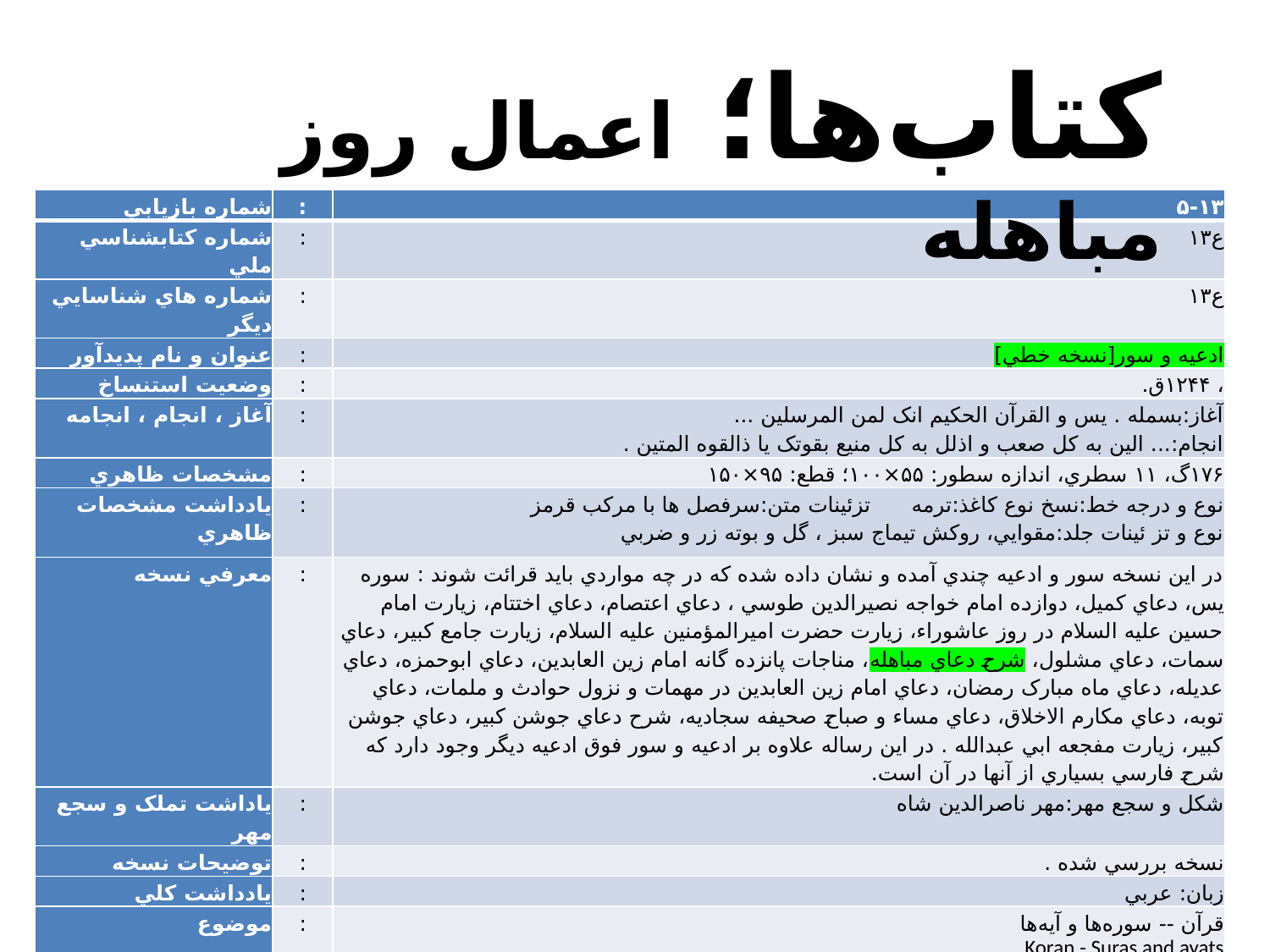

کتاب‌ها؛ اعمال روز مباهله
| ‏شماره بازيابي | : | ۵-۱۳ |
| --- | --- | --- |
| ‏شماره کتابشناسي ملي | : | ‏‫ع۱۳ |
| ‏شماره هاي شناسايي ديگر | : | ‏‫ع۱۳ |
| ‏عنوان و نام پديدآور | : | ادعيه و سور[نسخه خطي] |
| ‏وضعيت استنساخ | : | ، ۱۲۴۴ق. |
| ‏آغاز ، انجام ، انجامه | : | آغاز:بسمله . يس و القرآن الحکيم انک لمن المرسلين ... انجام:... الين به کل صعب و اذلل به کل منيع بقوتک يا ذالقوه المتين . |
| ‏مشخصات ظاهري | : | ۱۷۶گ، ۱۱ سطري، اندازه سطور: ۵۵×۱۰۰؛ قطع: ۹۵×۱۵۰ |
| ‏يادداشت مشخصات ظاهري | : | نوع و درجه خط:نسخ نوع کاغذ:ترمه تزئينات متن:سرفصل ها با مرکب قرمز نوع و تز ئينات جلد:مقوايي، روکش تيماج سبز ، گل و بوته زر و ضربي |
| ‏معرفي نسخه | : | در اين نسخه سور و ادعيه چندي آمده و نشان داده شده که در چه مواردي بايد قرائت شوند : سوره يس، دعاي کميل، دوازده امام خواجه نصيرالدين طوسي ، دعاي اعتصام، دعاي اختتام، زيارت امام حسين عليه السلام در روز عاشوراء، زيارت حضرت اميرالمؤمنين عليه السلام، زيارت جامع کبير، دعاي سمات، دعاي مشلول، شرح دعاي مباهله، مناجات پانزده گانه امام زين العابدين، دعاي ابوحمزه، دعاي عديله، دعاي ماه مبارک رمضان، دعاي امام زين العابدين در مهمات و نزول حوادث و ملمات، دعاي توبه، دعاي مکارم الاخلاق، دعاي مساء و صباح صحيفه سجاديه، شرح دعاي جوشن کبير، دعاي جوشن کبير، زيارت مفجعه ابي عبدالله . در اين رساله علاوه بر ادعيه و سور فوق ادعيه ديگر وجود دارد که شرح فارسي بسياري از آنها در آن است. |
| ‏ياداشت تملک و سجع مهر | : | شکل و سجع مهر:مهر ناصرالدين شاه |
| ‏توضيحات نسخه | : | نسخه بررسي شده . |
| ‏يادداشت کلي | : | زبان: عربي |
| ‏موضوع | : | قرآن -- سوره‌ها و آيه‌ها Koran - Suras and ayats |
| ‏موضوع | : | دعاها-- قرن ۱۳ق. Prayers زي‍ارت‌ن‍ام‍ه‌ه‍ا-- قرن ۱۳ق. |